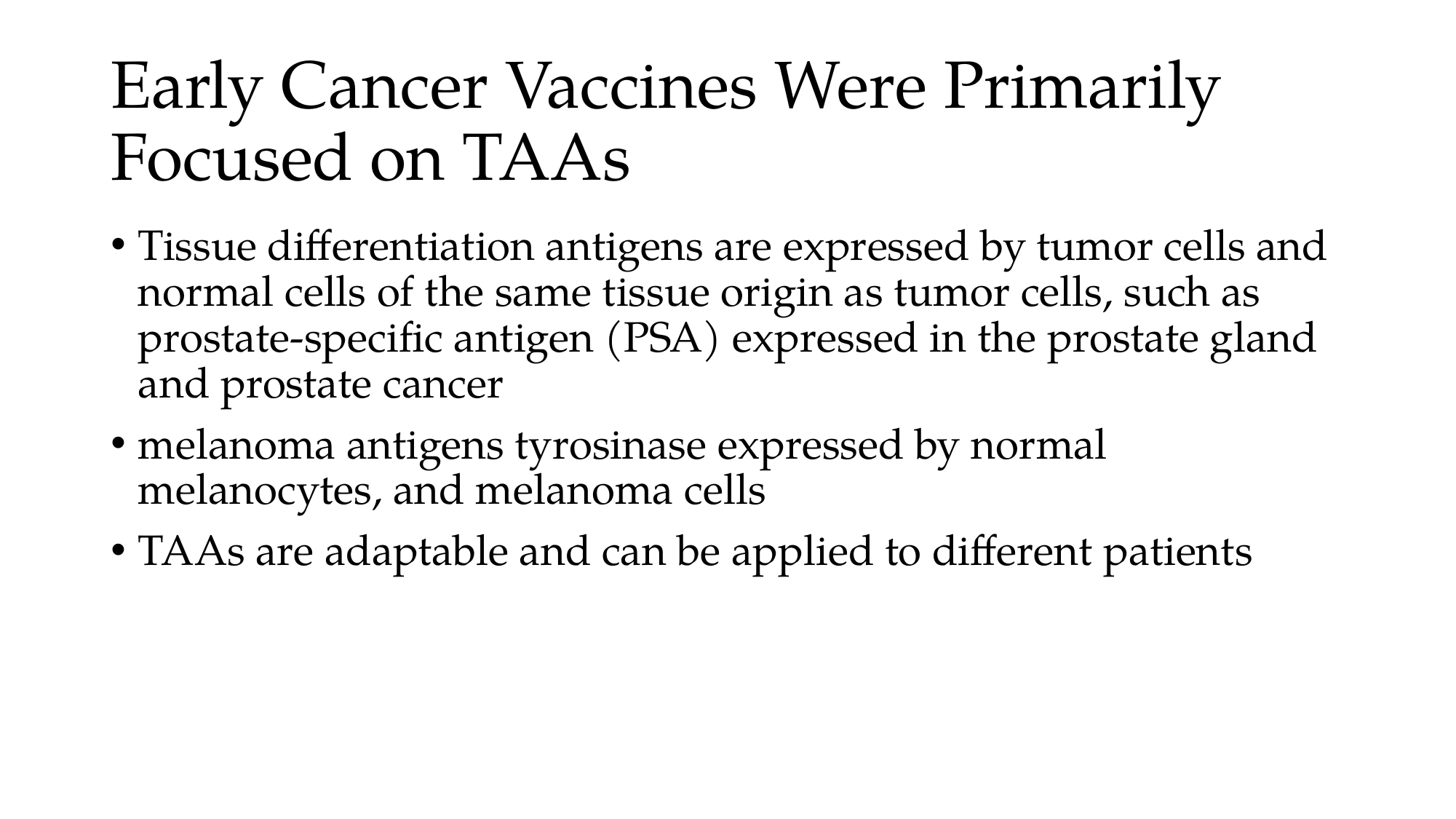

# Early Cancer Vaccines Were Primarily Focused on TAAs
Tissue differentiation antigens are expressed by tumor cells and normal cells of the same tissue origin as tumor cells, such as prostate-specific antigen (PSA) expressed in the prostate gland and prostate cancer
melanoma antigens tyrosinase expressed by normal melanocytes, and melanoma cells
TAAs are adaptable and can be applied to different patients